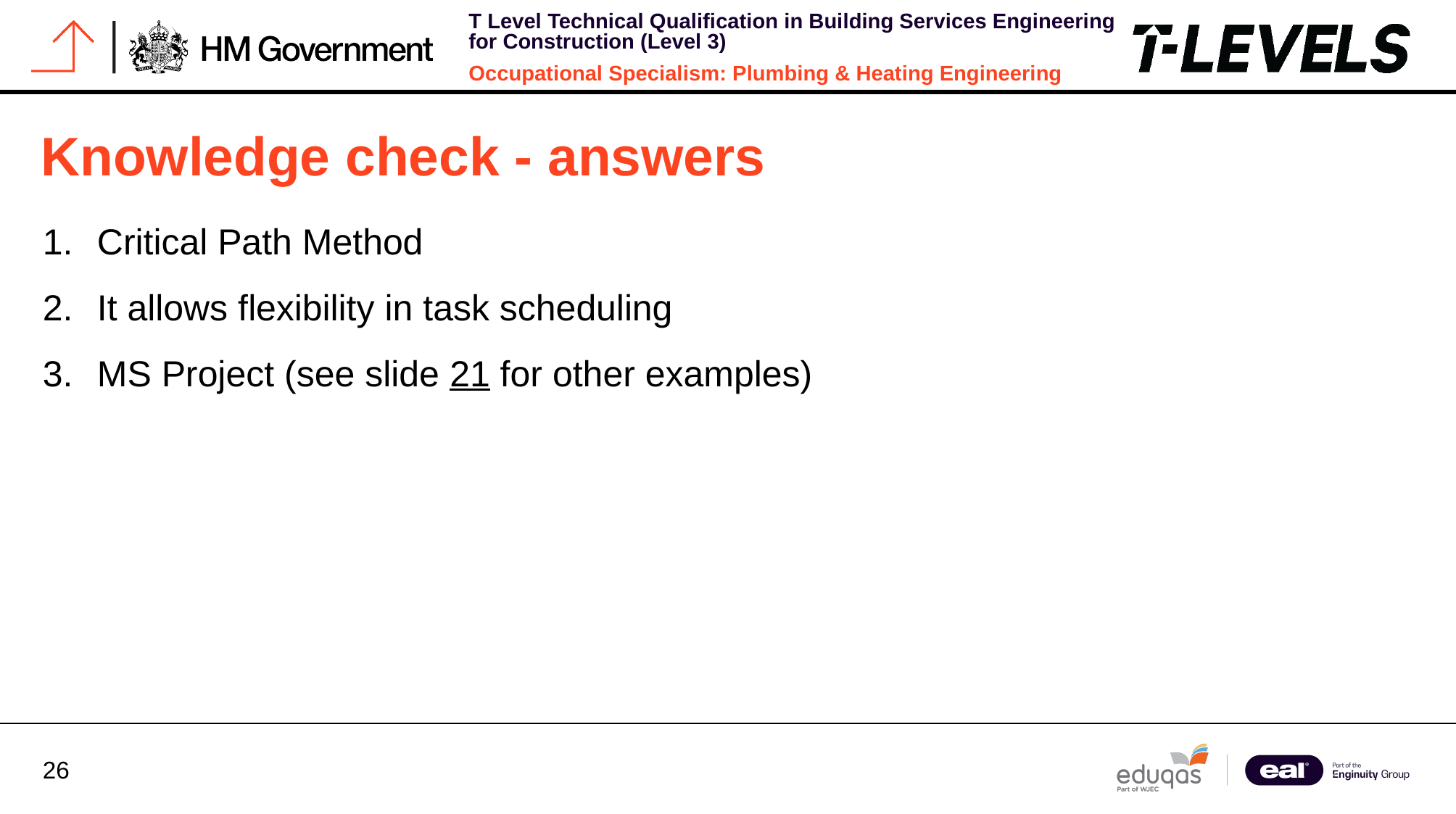

# Knowledge check - answers
Critical Path Method
It allows flexibility in task scheduling
MS Project (see slide 21 for other examples)